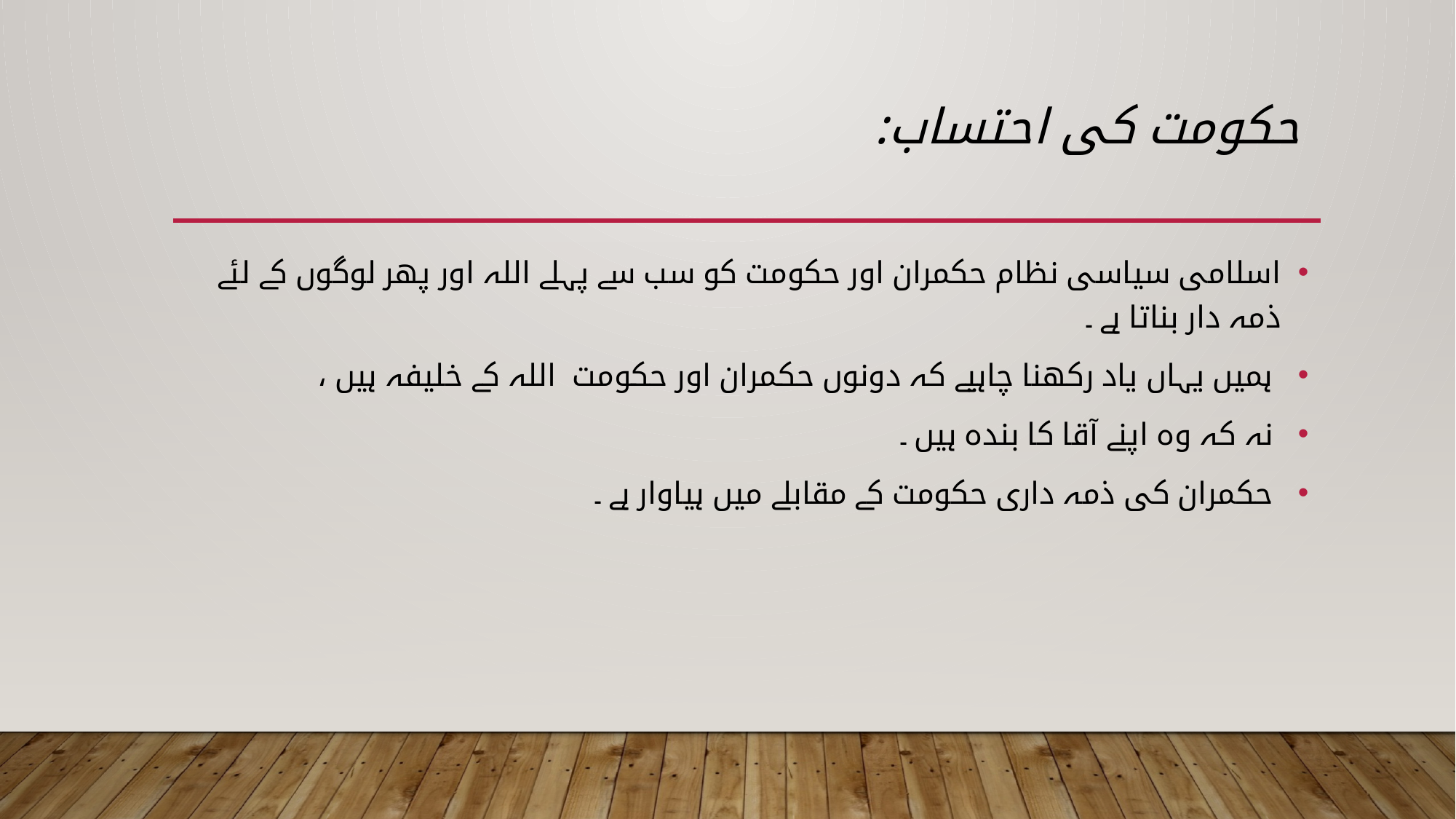

# حکومت کی احتساب:
اسلامی سیاسی نظام حکمران اور حکومت کو سب سے پہلے اللہ اور پھر لوگوں کے لئے ذمہ دار بناتا ہے ۔
 ہمیں یہاں یاد رکھنا چاہیے کہ دونوں حکمران اور حکومت  اللہ کے خلیفہ ہیں ،
 نہ کہ وہ اپنے آقا کا بندہ ہیں ۔
 حکمران کی ذمہ داری حکومت کے مقابلے میں ہیاوار ہے ۔